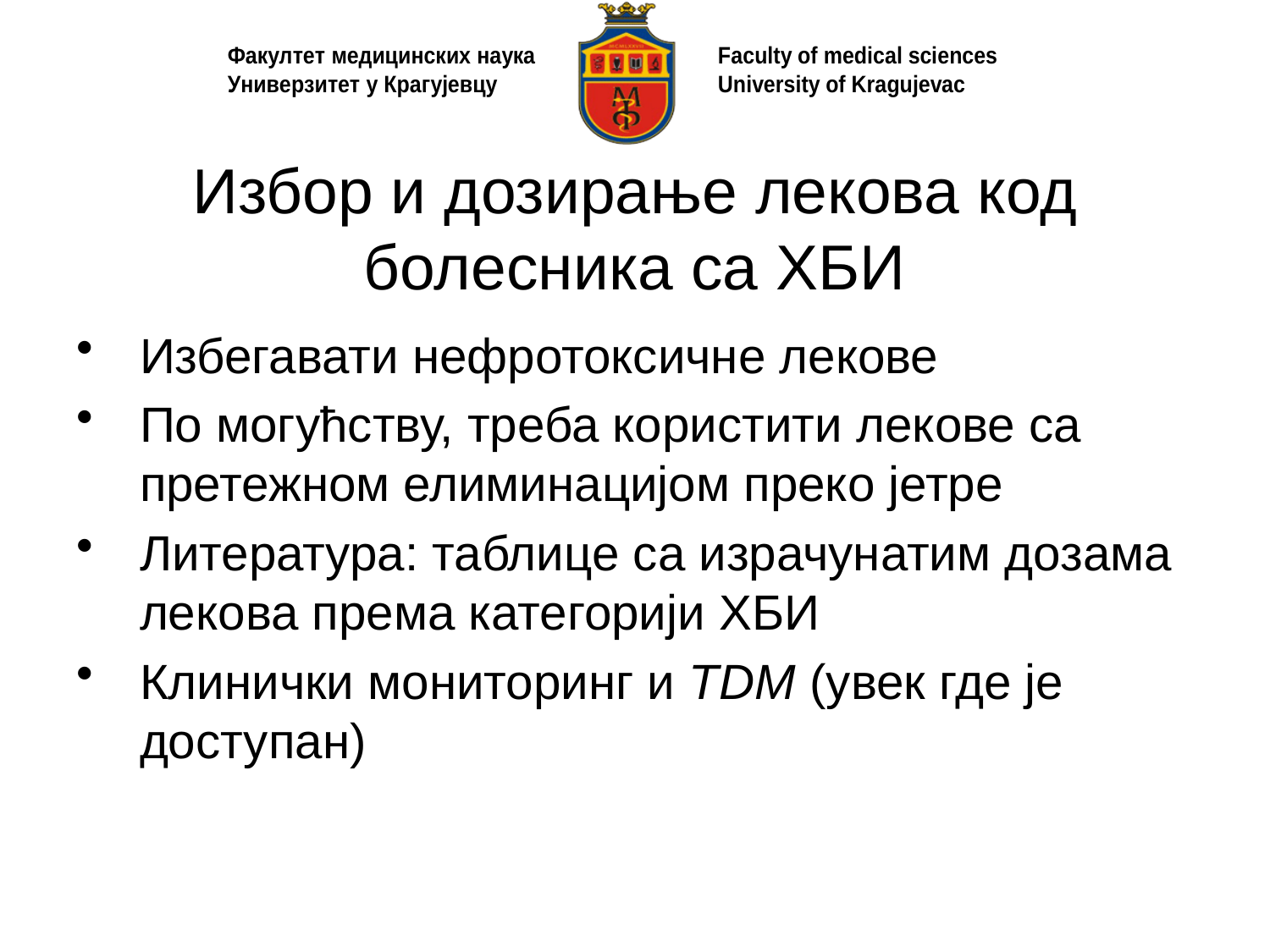

# Избор и дозирање лекова код болесника са ХБИ
Избегавати нефротоксичне лекове
По могућству, треба користити лекове са претежном елиминацијом преко јетре
Литература: таблице са израчунатим дозама лекова према категорији ХБИ
Клинички мониторинг и TDM (увек где је доступан)